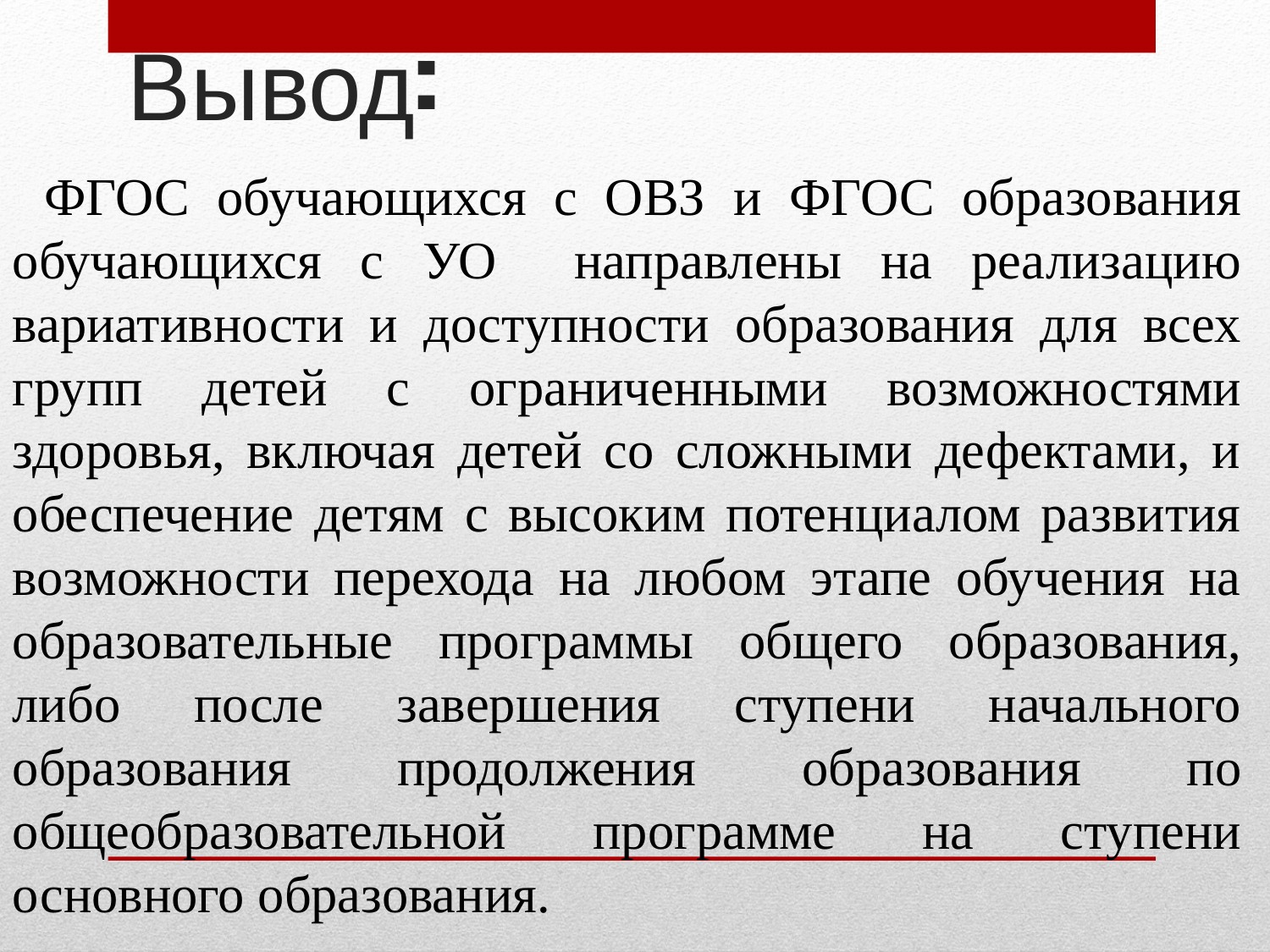

# Вывод:
ФГОС обучающихся с ОВЗ и ФГОС образования обучающихся с УО  направлены на реализацию вариативности и доступности образования для всех групп детей с ограниченными возможностями здоровья, включая детей со сложными дефектами, и обеспечение детям с высоким потенциалом развития возможности перехода на любом этапе обучения на образовательные программы общего образования, либо после завершения ступени начального образования продолжения образования по общеобразовательной программе на ступени основного образования.